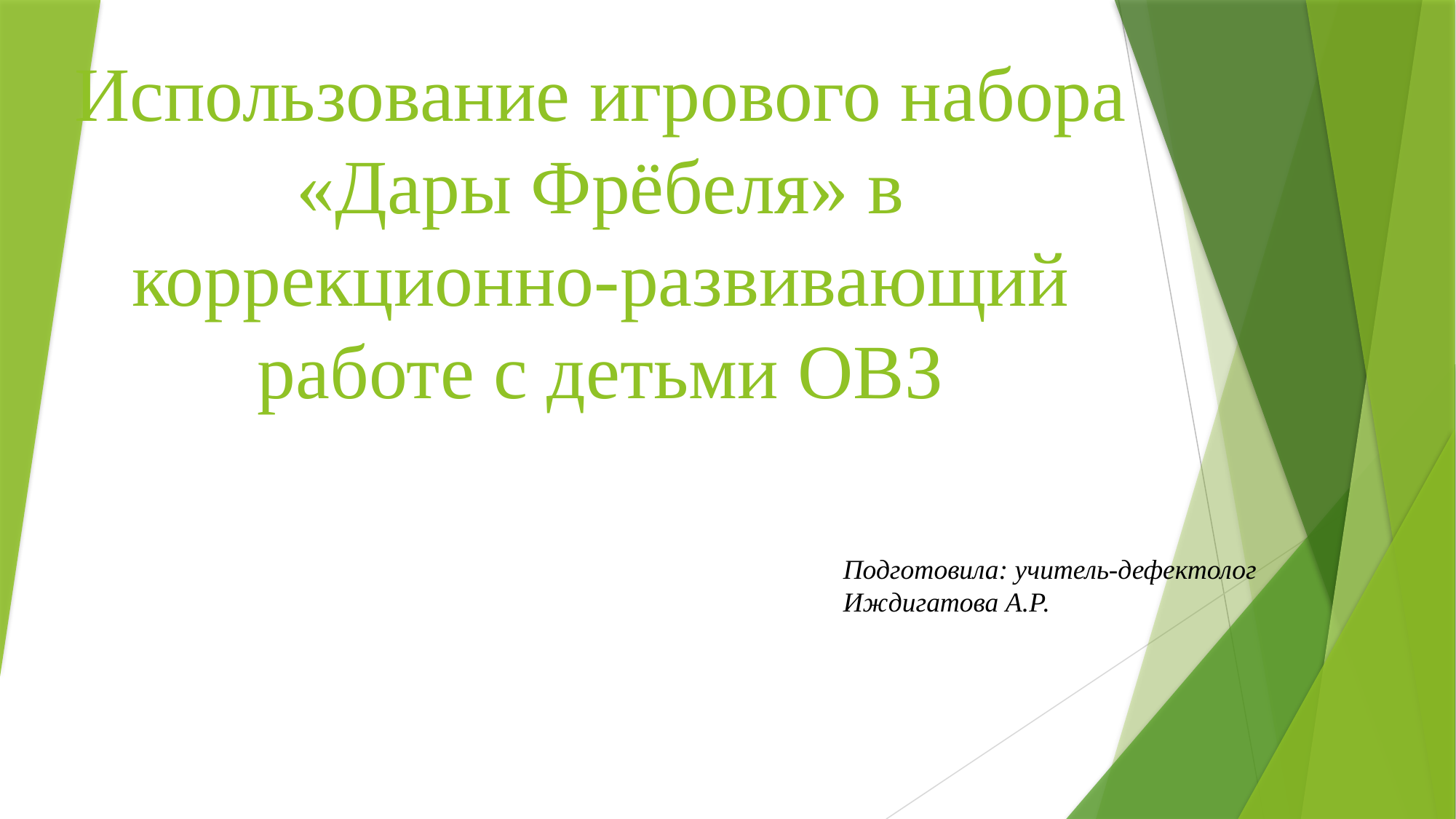

# Использование игрового набора «Дары Фрёбеля» в коррекционно-развивающий работе с детьми ОВЗ
Подготовила: учитель-дефектолог Иждигатова А.Р.